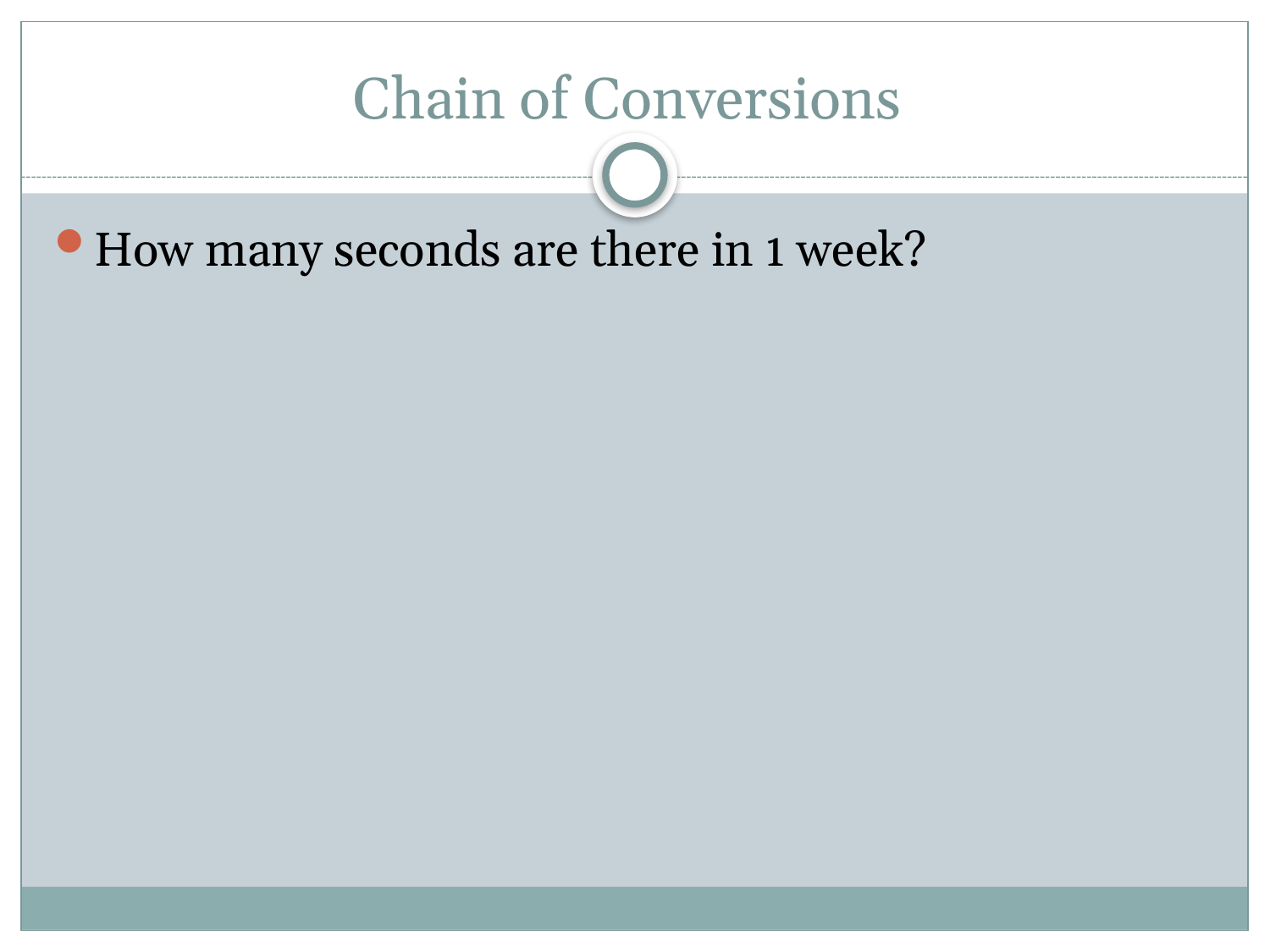

# Chain of Conversions
How many seconds are there in 1 week?